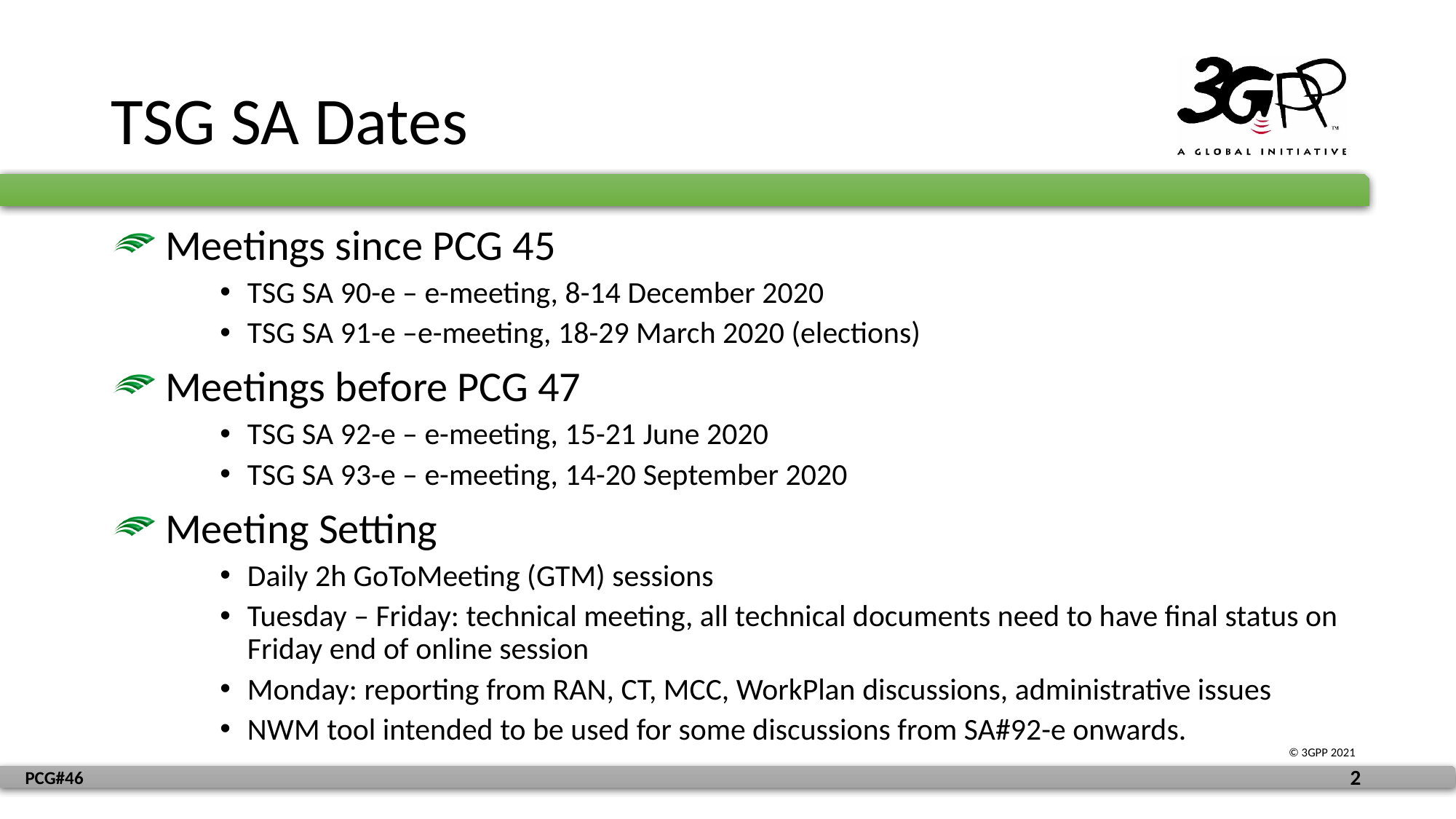

# TSG SA Dates
 Meetings since PCG 45
TSG SA 90-e – e-meeting, 8-14 December 2020
TSG SA 91-e –e-meeting, 18-29 March 2020 (elections)
 Meetings before PCG 47
TSG SA 92-e – e-meeting, 15-21 June 2020
TSG SA 93-e – e-meeting, 14-20 September 2020
 Meeting Setting
Daily 2h GoToMeeting (GTM) sessions
Tuesday – Friday: technical meeting, all technical documents need to have final status on Friday end of online session
Monday: reporting from RAN, CT, MCC, WorkPlan discussions, administrative issues
NWM tool intended to be used for some discussions from SA#92-e onwards.